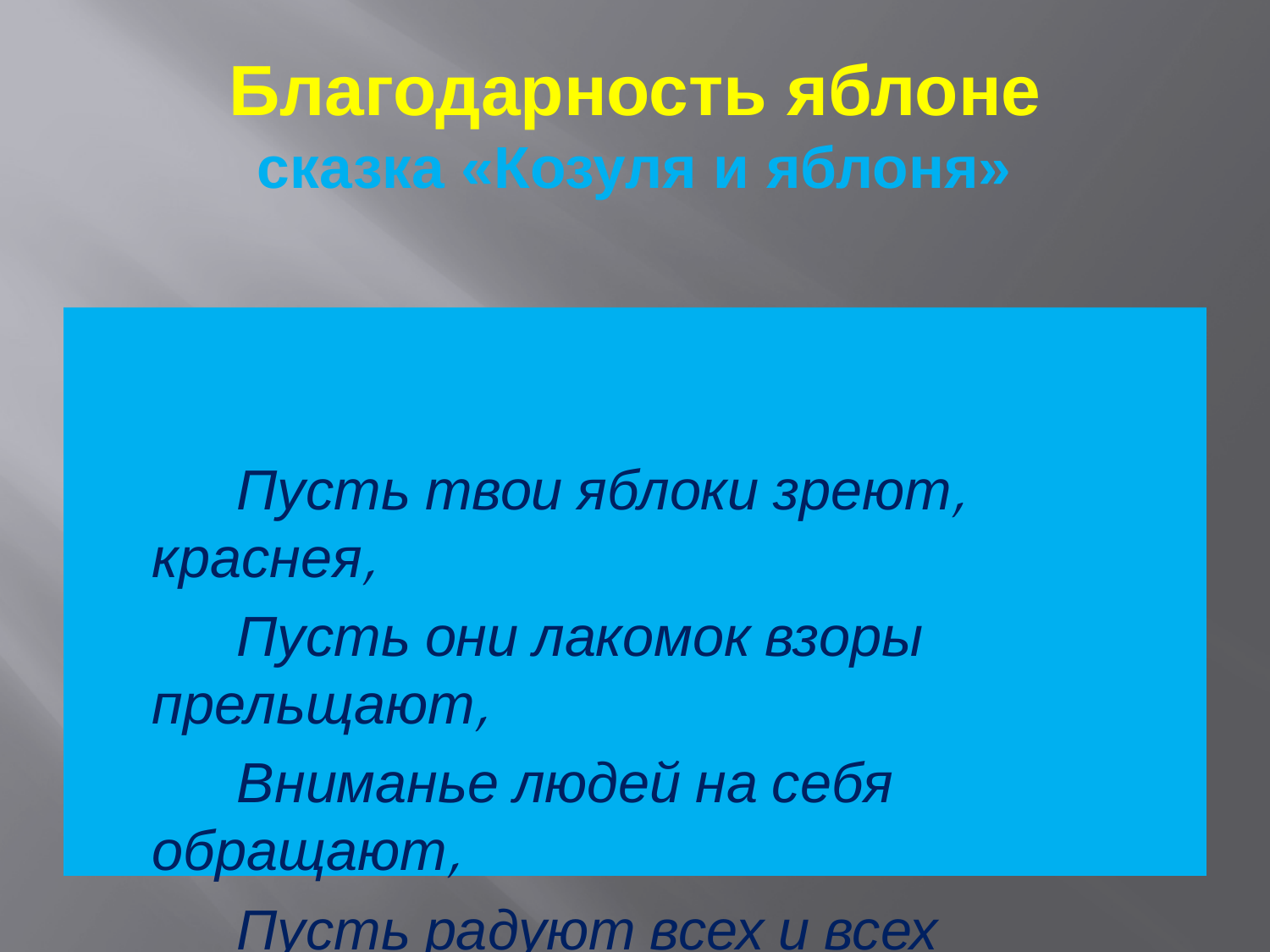

# Благодарность яблоне сказка «Козуля и яблоня»

          Пусть твои яблоки зреют, краснея,
          Пусть они лакомок взоры прельщают,
          Вниманье людей на себя обращают,
          Пусть радуют всех и всех восхищают.